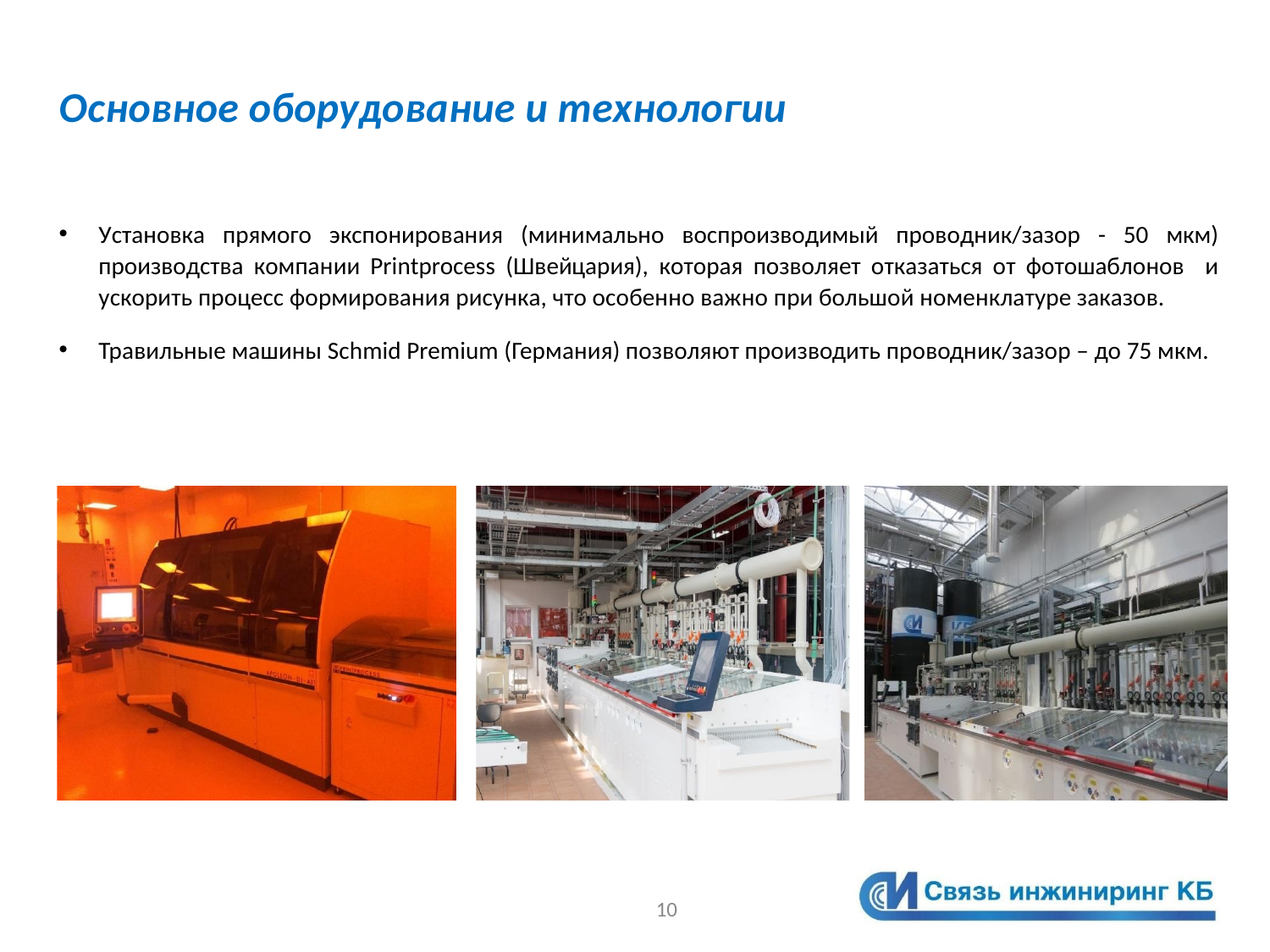

# Основное оборудование и технологии
Установка прямого экспонирования (минимально воспроизводимый проводник/зазор - 50 мкм) производства компании Printprocess (Швейцария), которая позволяет отказаться от фотошаблонов  и ускорить процесс формирования рисунка, что особенно важно при большой номенклатуре заказов.
Травильные машины Schmid Premium (Германия) позволяют производить проводник/зазор – до 75 мкм.

10